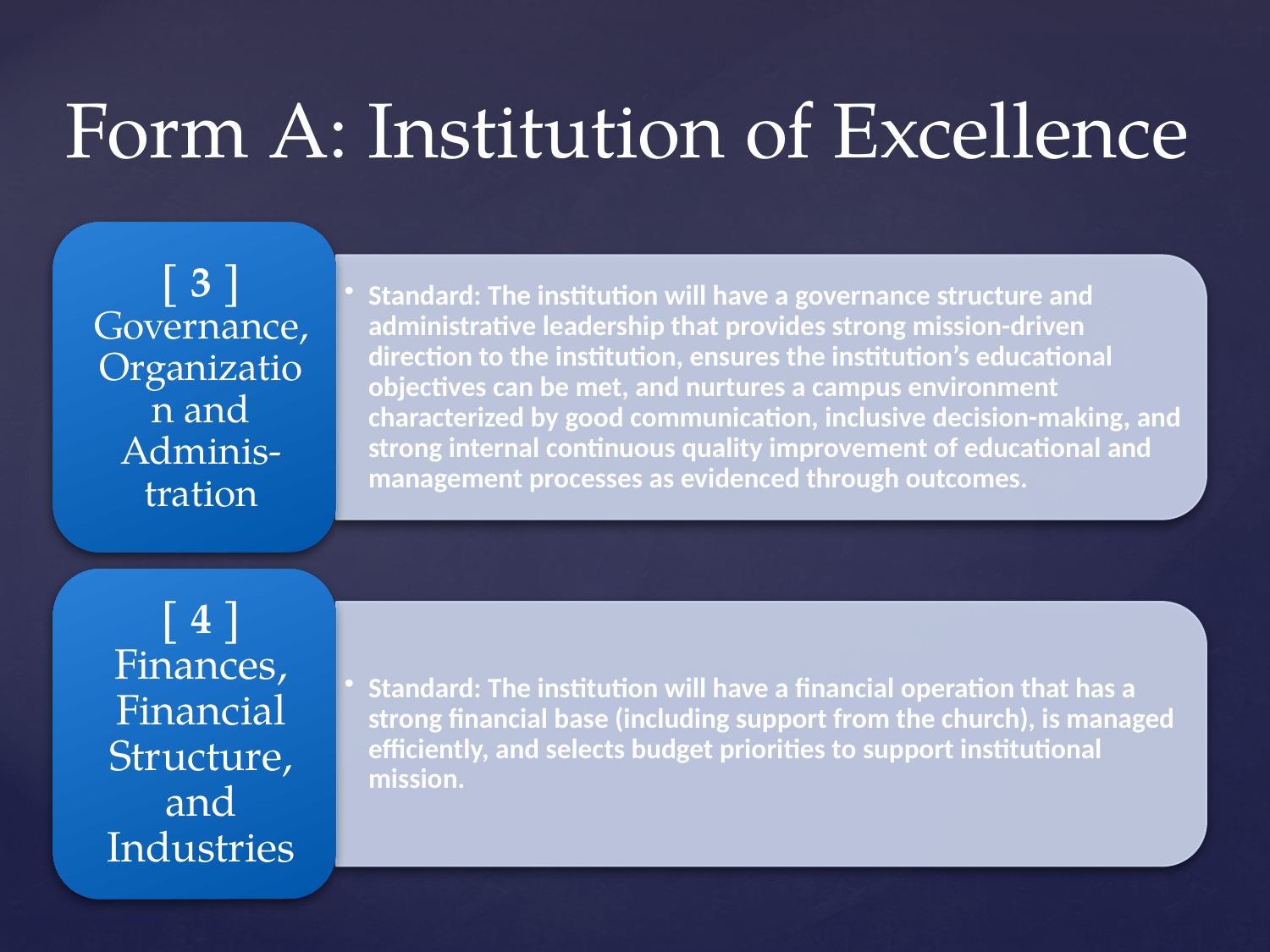

# Form A: Institution of Excellence
Standard: The institution will have a governance structure and administrative leadership that provides strong mission-driven direction to the institution, ensures the institution’s educational objectives can be met, and nurtures a campus environment characterized by good communication, inclusive decision-making, and strong internal continuous quality improvement of educational and management processes as evidenced through outcomes.
[ 3 ]
Governance, Organization and Adminis-tration
Standard: The institution will have a financial operation that has a strong financial base (including support from the church), is managed efficiently, and selects budget priorities to support institutional mission.
[ 4 ]
Finances, Financial Structure, and Industries